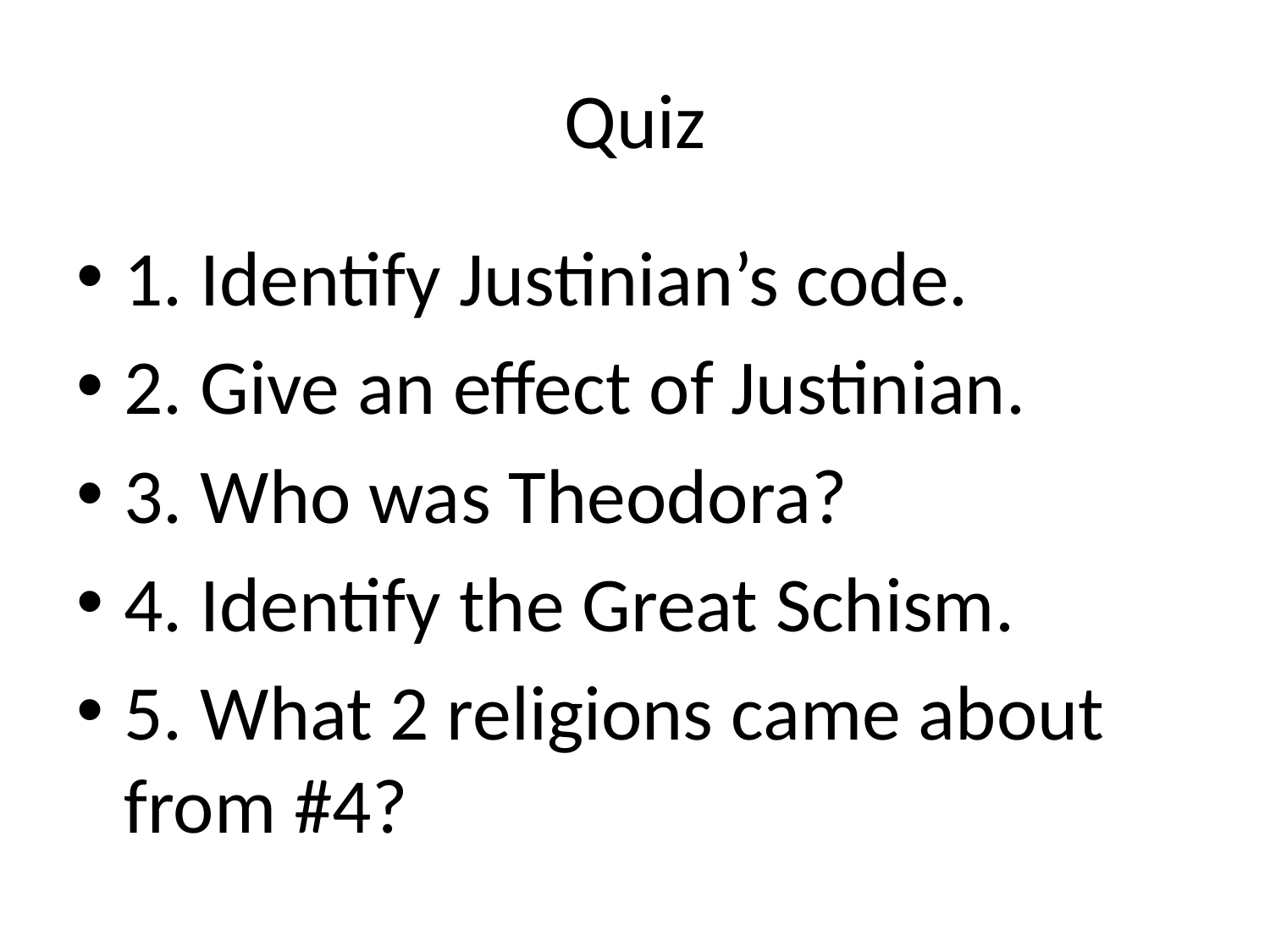

# Quiz
1. Identify Justinian’s code.
2. Give an effect of Justinian.
3. Who was Theodora?
4. Identify the Great Schism.
5. What 2 religions came about from #4?